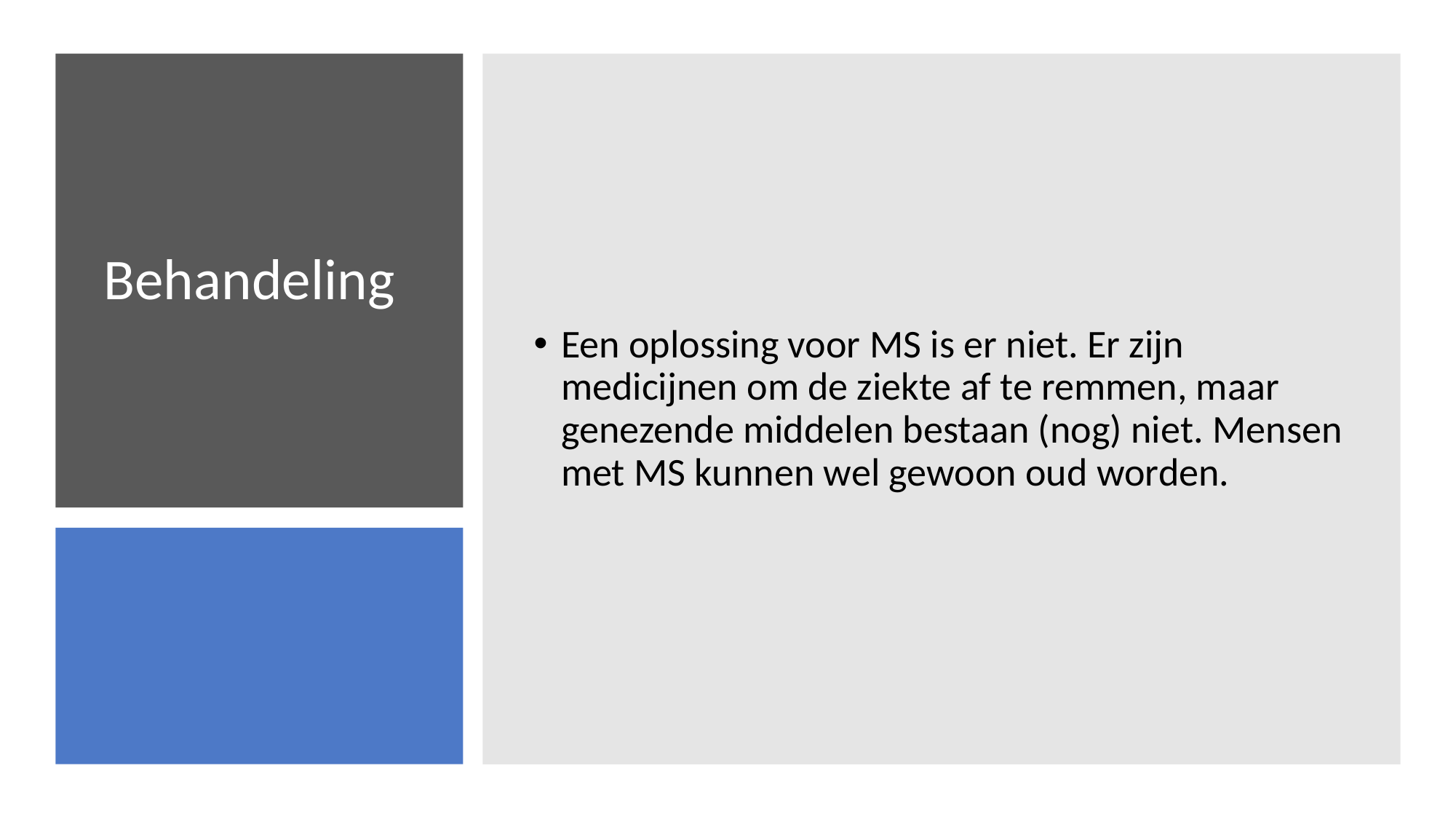

Een oplossing voor MS is er niet. Er zijn medicijnen om de ziekte af te remmen, maar genezende middelen bestaan (nog) niet. Mensen met MS kunnen wel gewoon oud worden.
# Behandeling